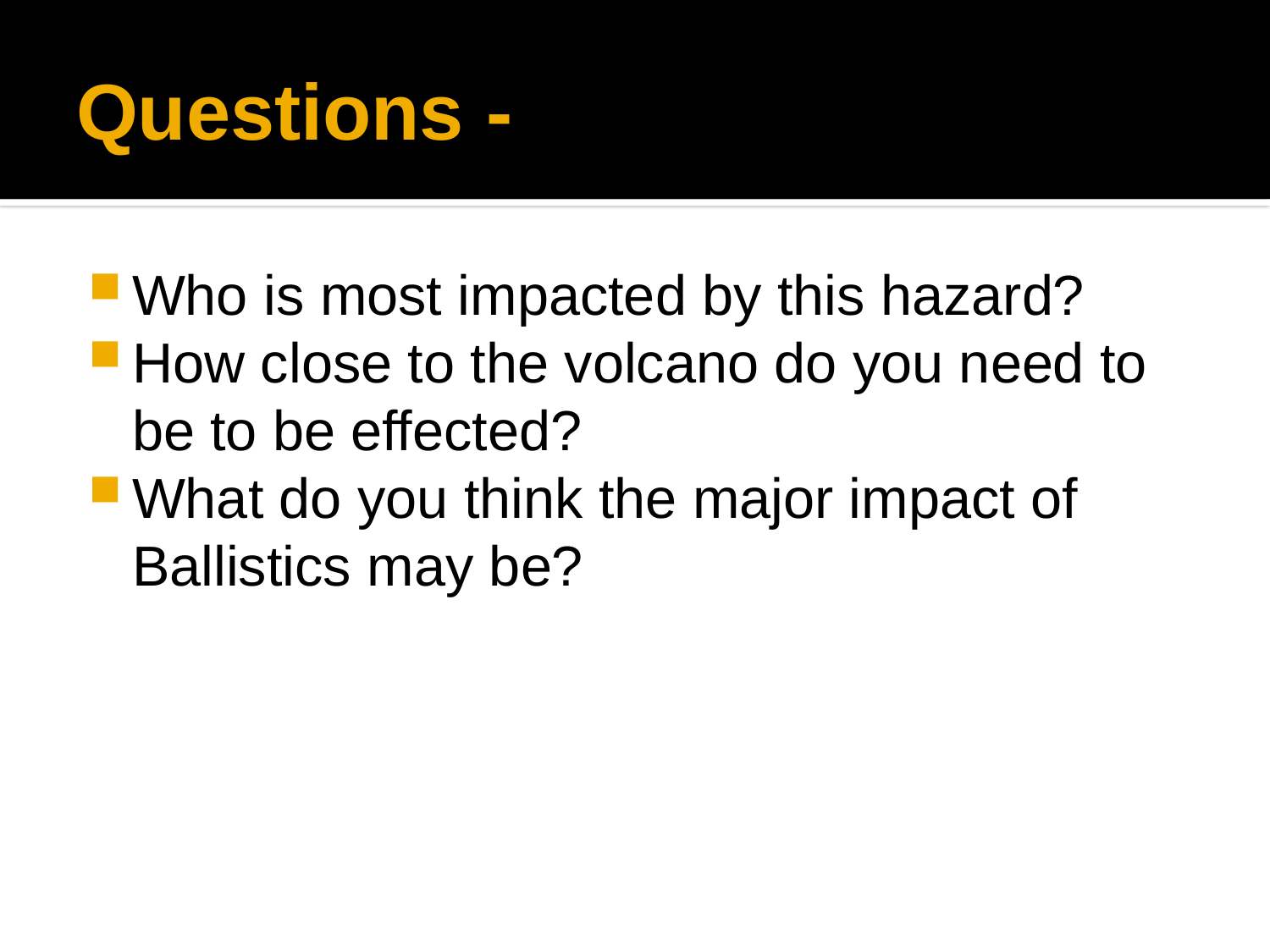

# Questions -
Who is most impacted by this hazard?
How close to the volcano do you need to be to be effected?
What do you think the major impact of Ballistics may be?